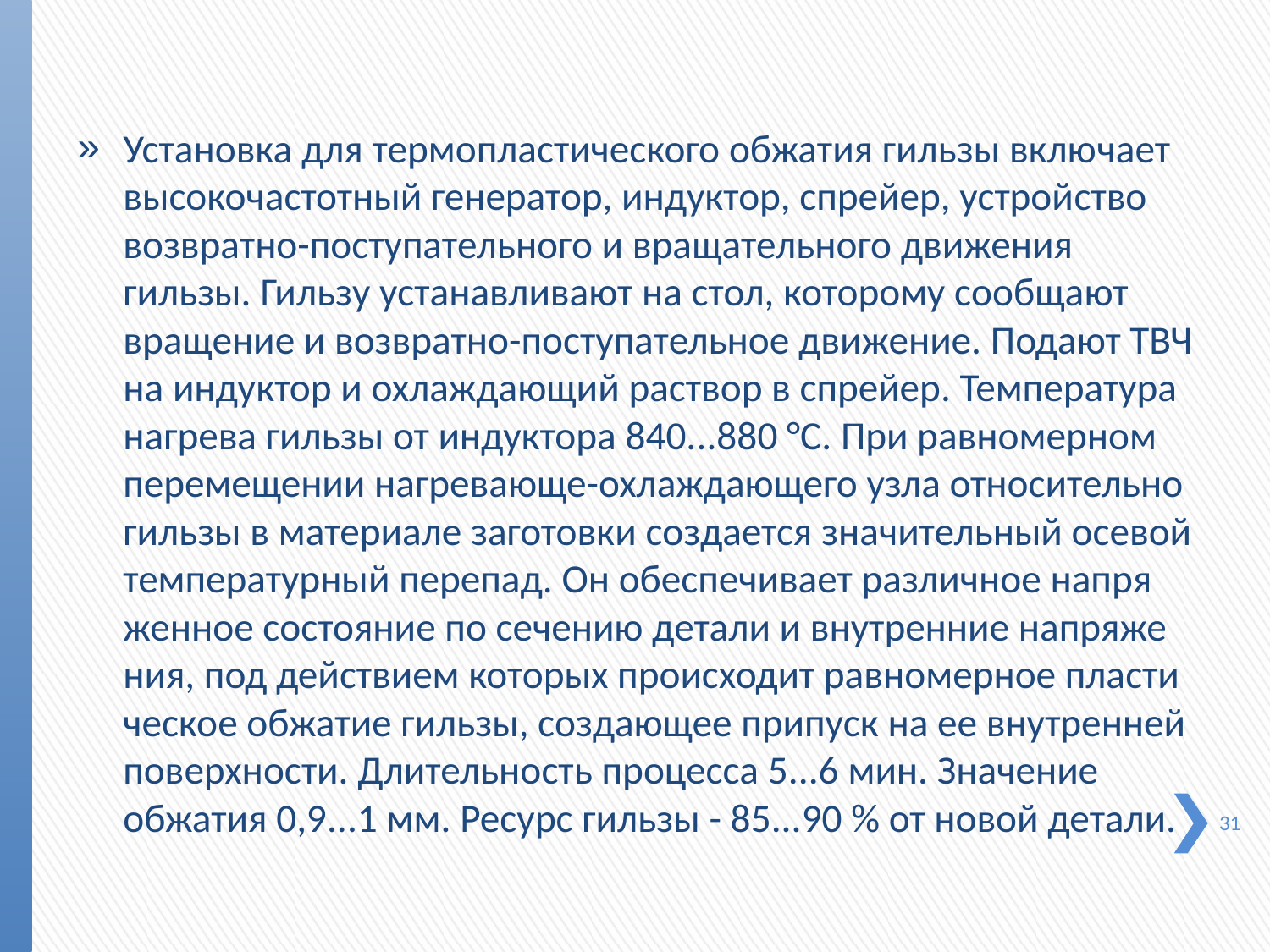

Установка для термопластического обжатия гильзы вклю­чает высокочастотный генератор, индуктор, спрейер, устрой­ство возвратно-поступательного и вращательного движения гильзы. Гильзу устанавливают на стол, которому сообщают вращение и возвратно-поступательное движение. Подают ТВЧ на индуктор и охлаждающий раствор в спрейер. Температура нагрева гильзы от индуктора 840...880 °С. При равномерном перемещении нагревающе-охлаждающего узла относительно гильзы в материале заготовки создается значительный осевой температурный перепад. Он обеспечивает различное напря­женное состояние по сечению детали и внутренние напряже­ния, под действием которых происходит равномерное пласти­ческое обжатие гильзы, создающее припуск на ее внутренней поверхности. Длительность процесса 5...6 мин. Значение обжатия 0,9...1 мм. Ресурс гильзы - 85...90 % от новой детали.
31